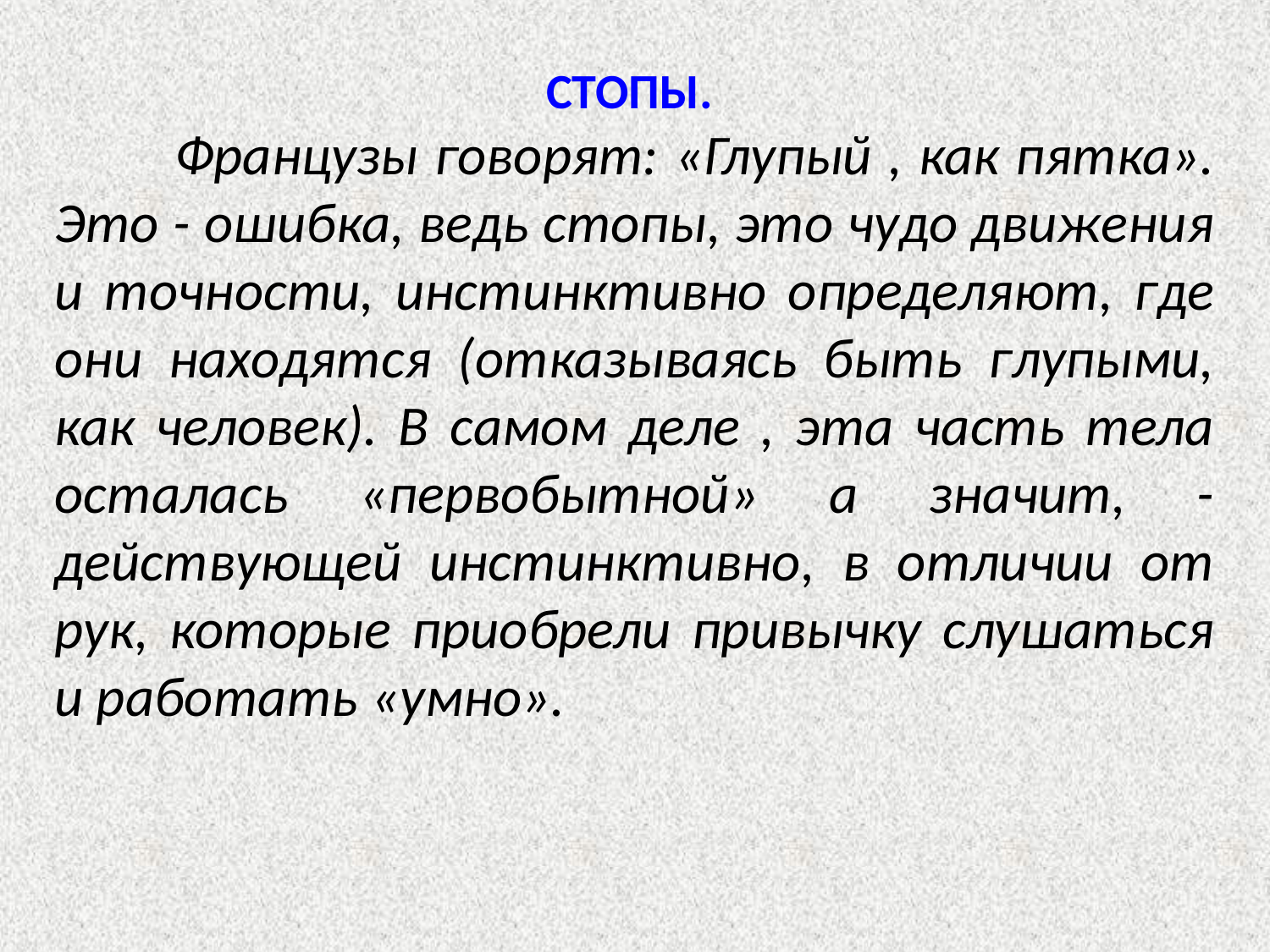

СТОПЫ.
        Французы говорят: «Глупый , как пятка». Это - ошибка, ведь стопы, это чудо движения и точности, инстинктивно определяют, где они находятся (отказываясь быть глупыми, как человек). В самом деле , эта часть тела осталась «первобытной» а значит, - действующей инстинктивно, в отличии от рук, которые приобрели привычку слушаться и работать «умно».